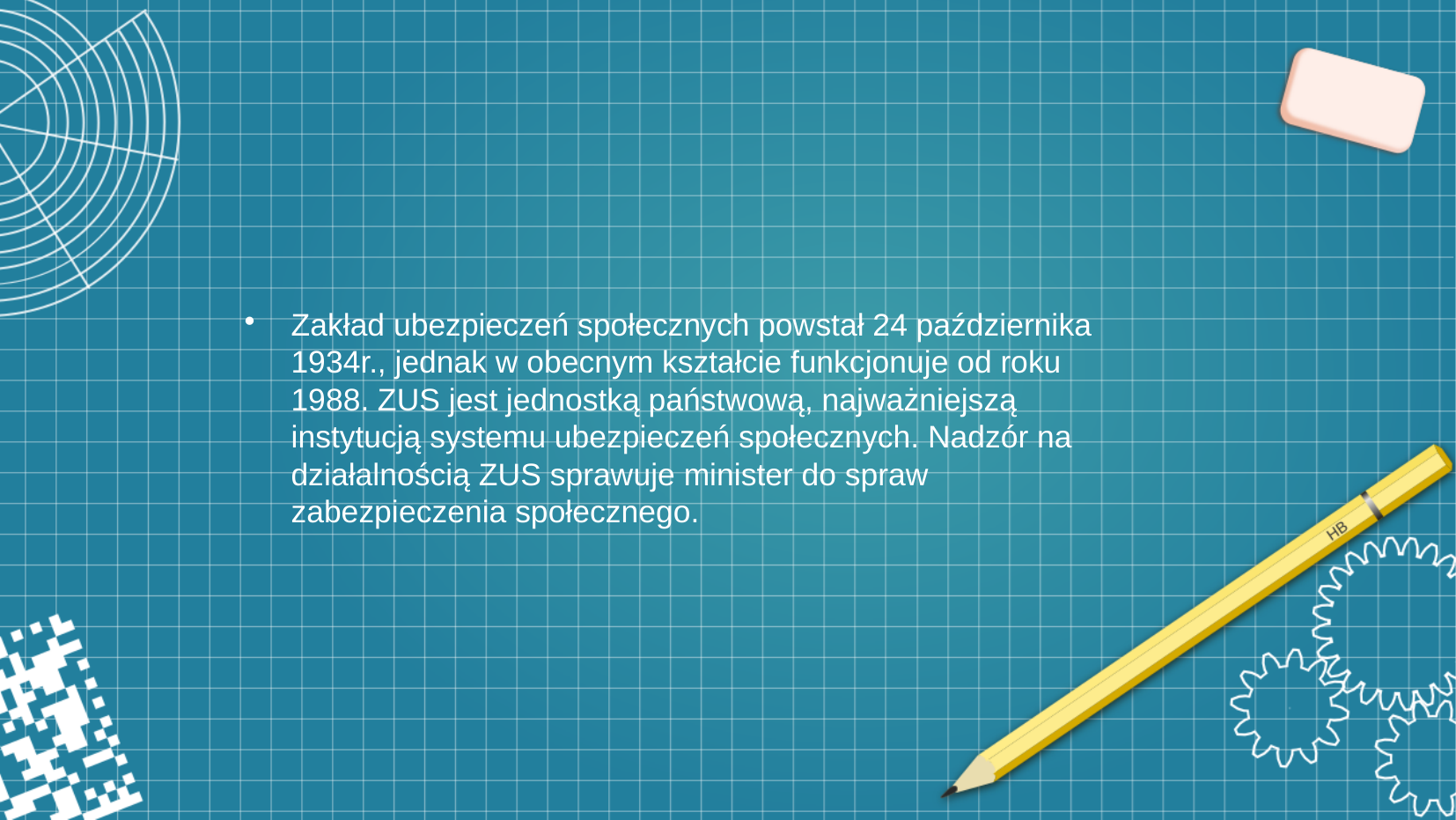

# Zakład ubezpieczeń społecznych powstał 24 października 1934r., jednak w obecnym kształcie funkcjonuje od roku 1988. ZUS jest jednostką państwową, najważniejszą instytucją systemu ubezpieczeń społecznych. Nadzór na działalnością ZUS sprawuje minister do spraw zabezpieczenia społecznego.